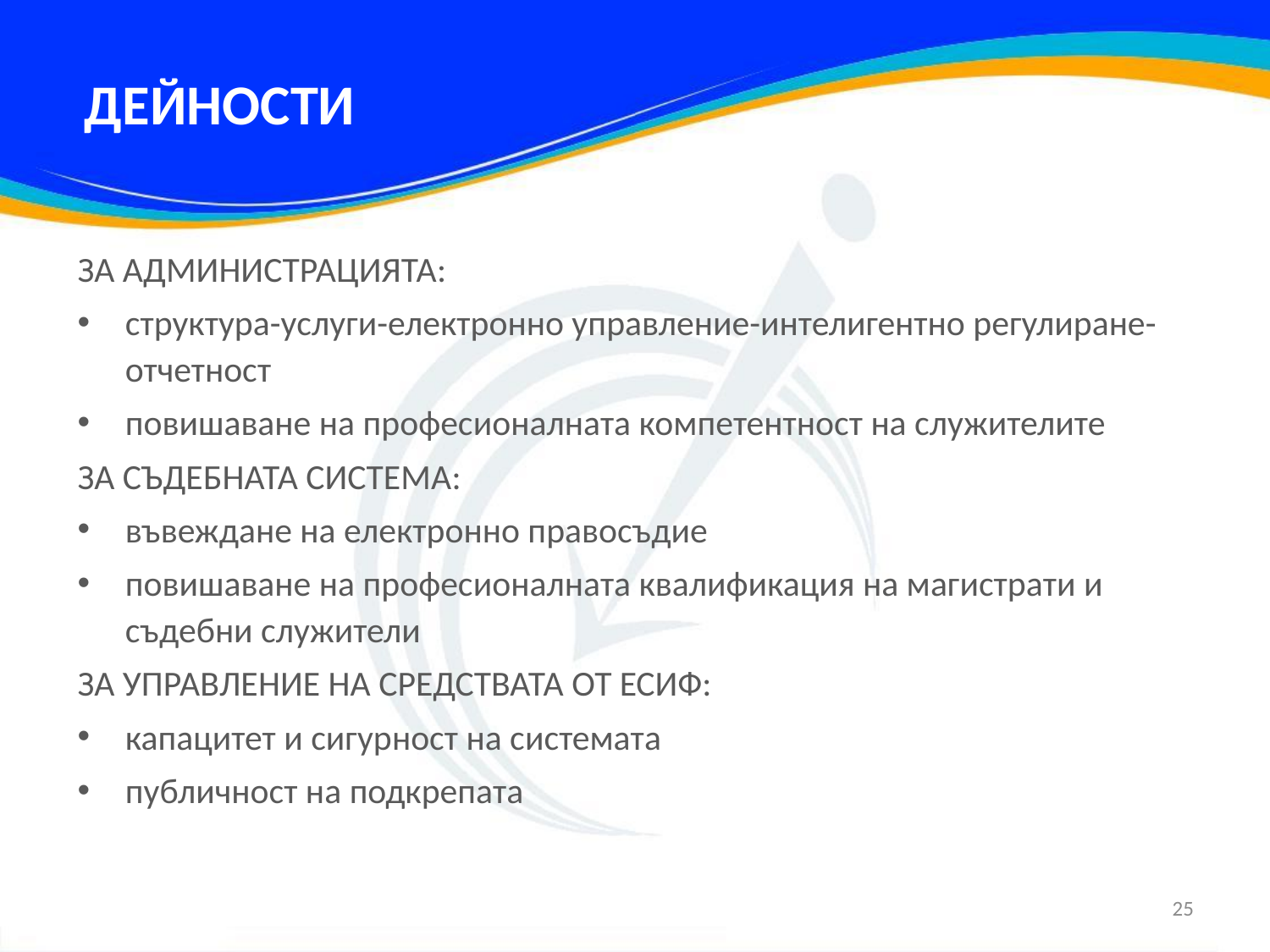

# ДЕЙНОСТИ
ЗА АДМИНИСТРАЦИЯТА:
структура-услуги-електронно управление-интелигентно регулиране-отчетност
повишаване на професионалната компетентност на служителите
ЗА СЪДЕБНАТА СИСТЕМА:
въвеждане на електронно правосъдие
повишаване на професионалната квалификация на магистрати и съдебни служители
ЗА УПРАВЛЕНИЕ НА СРЕДСТВАТА ОТ ЕСИФ:
капацитет и сигурност на системата
публичност на подкрепата
25